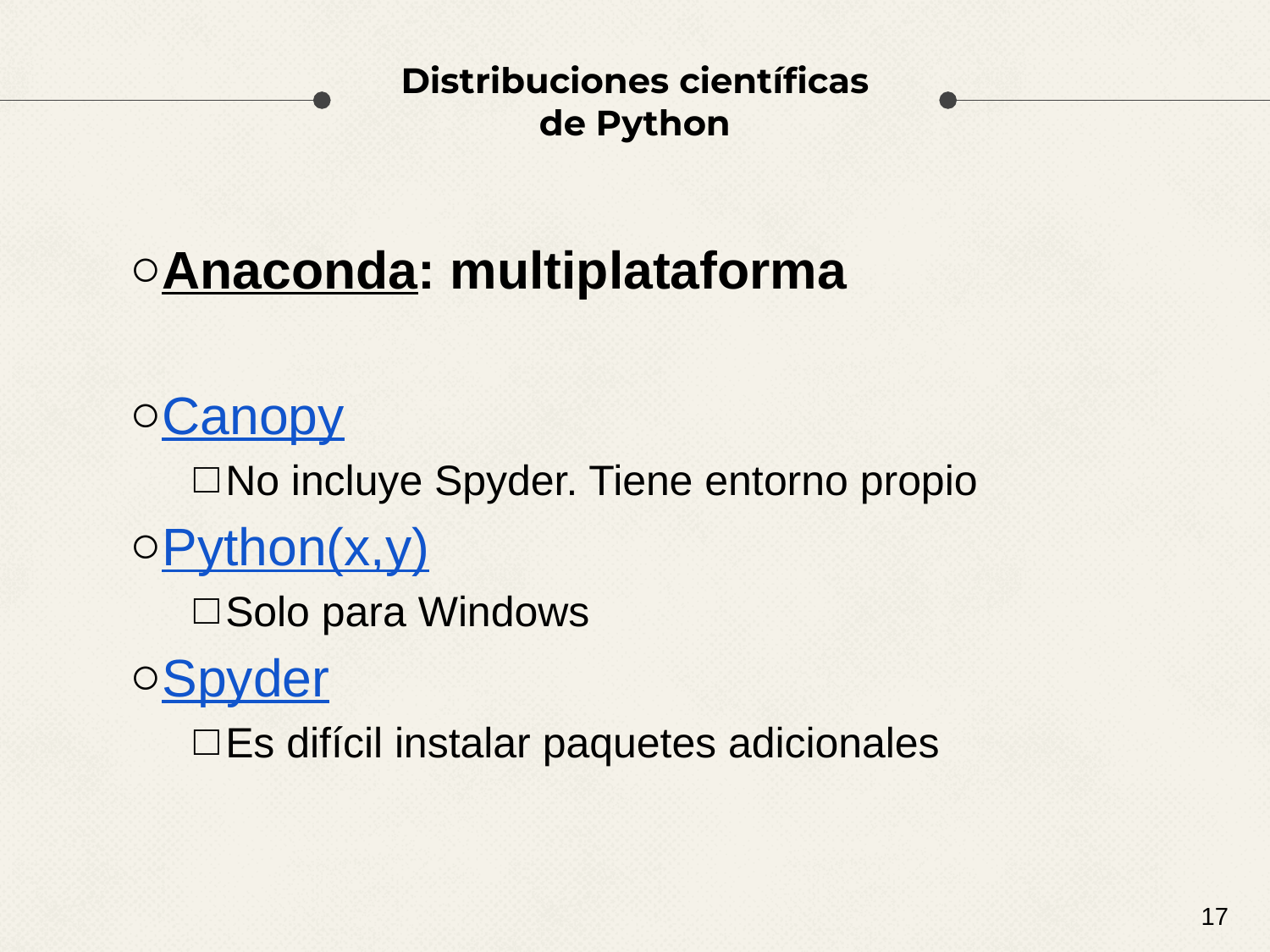

# Distribuciones científicas
de Python
Anaconda: multiplataforma

Canopy
No incluye Spyder. Tiene entorno propio
Python(x,y)
Solo para Windows
Spyder
Es difícil instalar paquetes adicionales
17